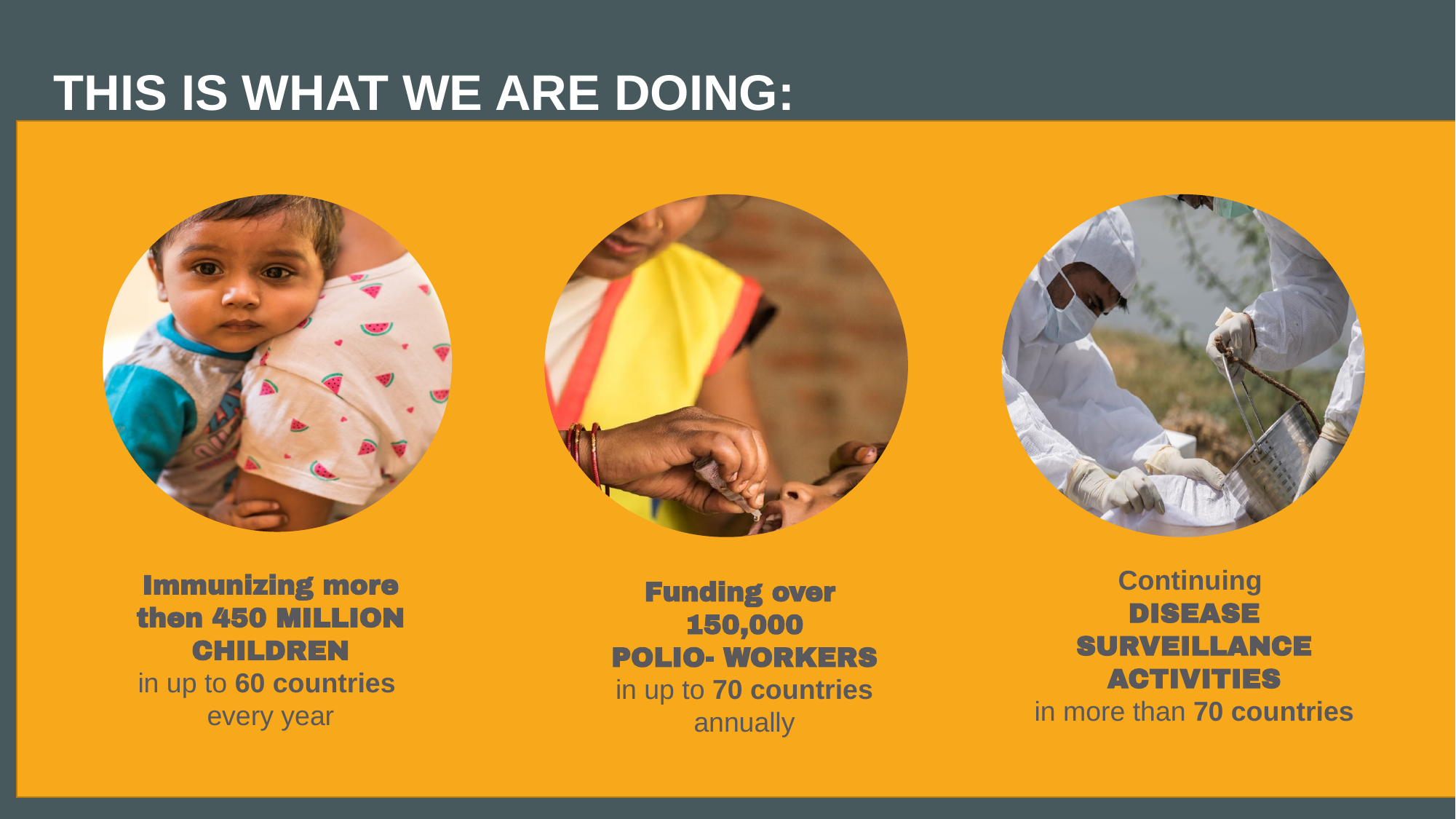

This is What we are doing:

Continuing
DISEASE
SURVEILLANCE ACTIVITIES
in more than 70 countries
Immunizing more then 450 MILLION
CHILDREN
in up to 60 countries
every year
Funding over
150,000
POLIO- WORKERS
in up to 70 countries annually